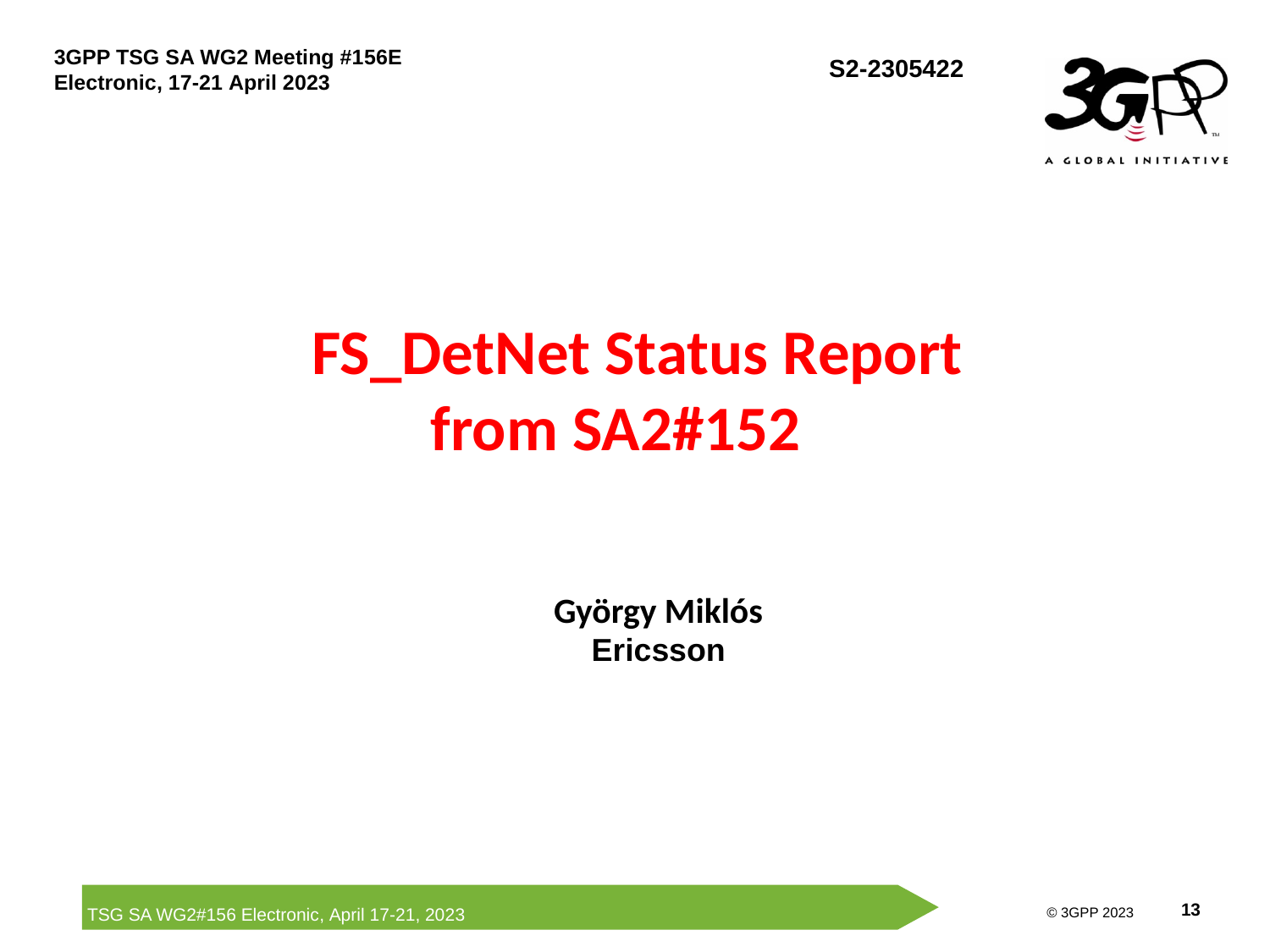

# FS_DetNet Status Report from SA2#152
György Miklós
Ericsson